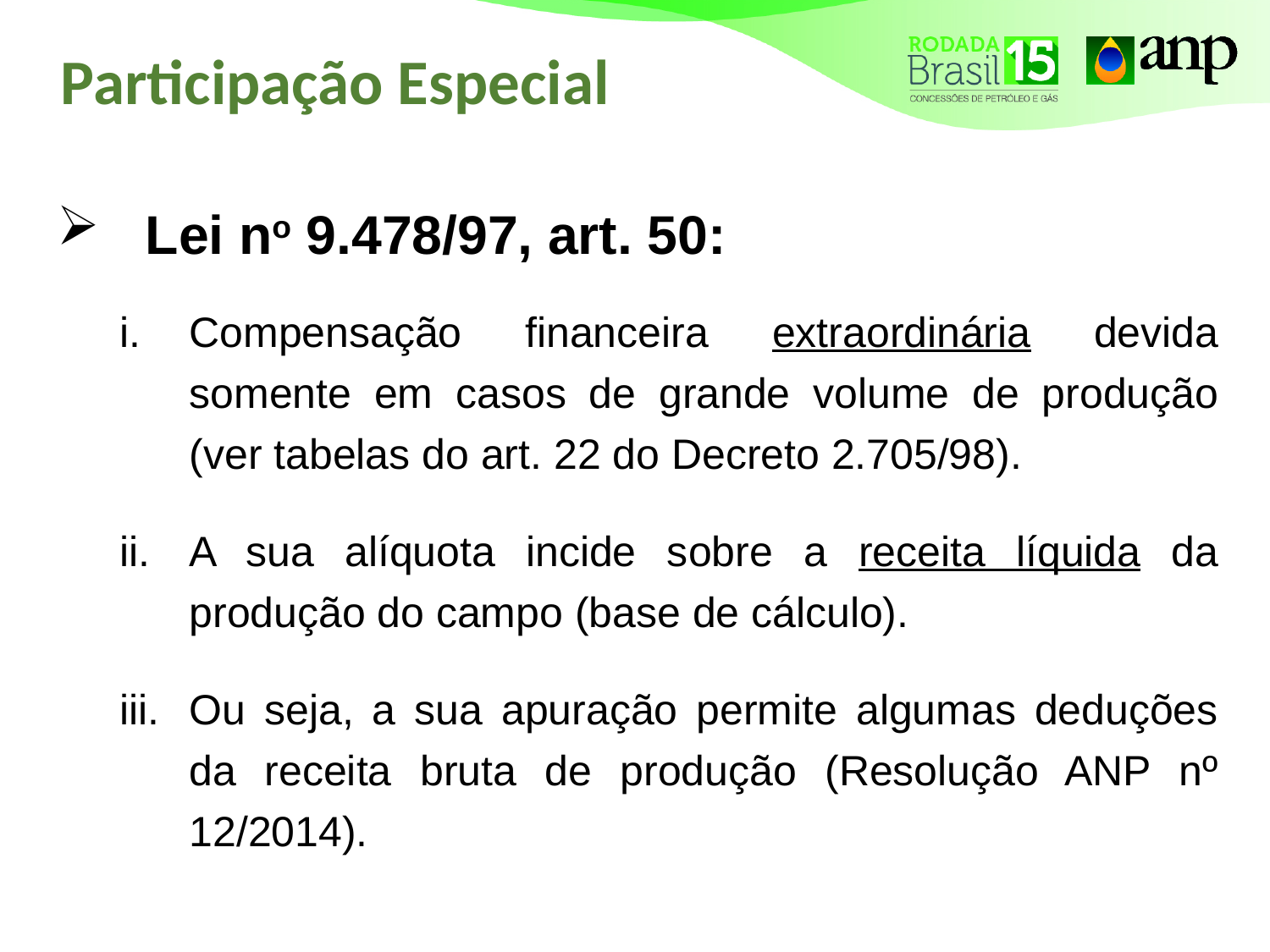

# Participação Especial
Lei no 9.478/97, art. 50:
Compensação financeira extraordinária devida somente em casos de grande volume de produção (ver tabelas do art. 22 do Decreto 2.705/98).
A sua alíquota incide sobre a receita líquida da produção do campo (base de cálculo).
Ou seja, a sua apuração permite algumas deduções da receita bruta de produção (Resolução ANP nº 12/2014).